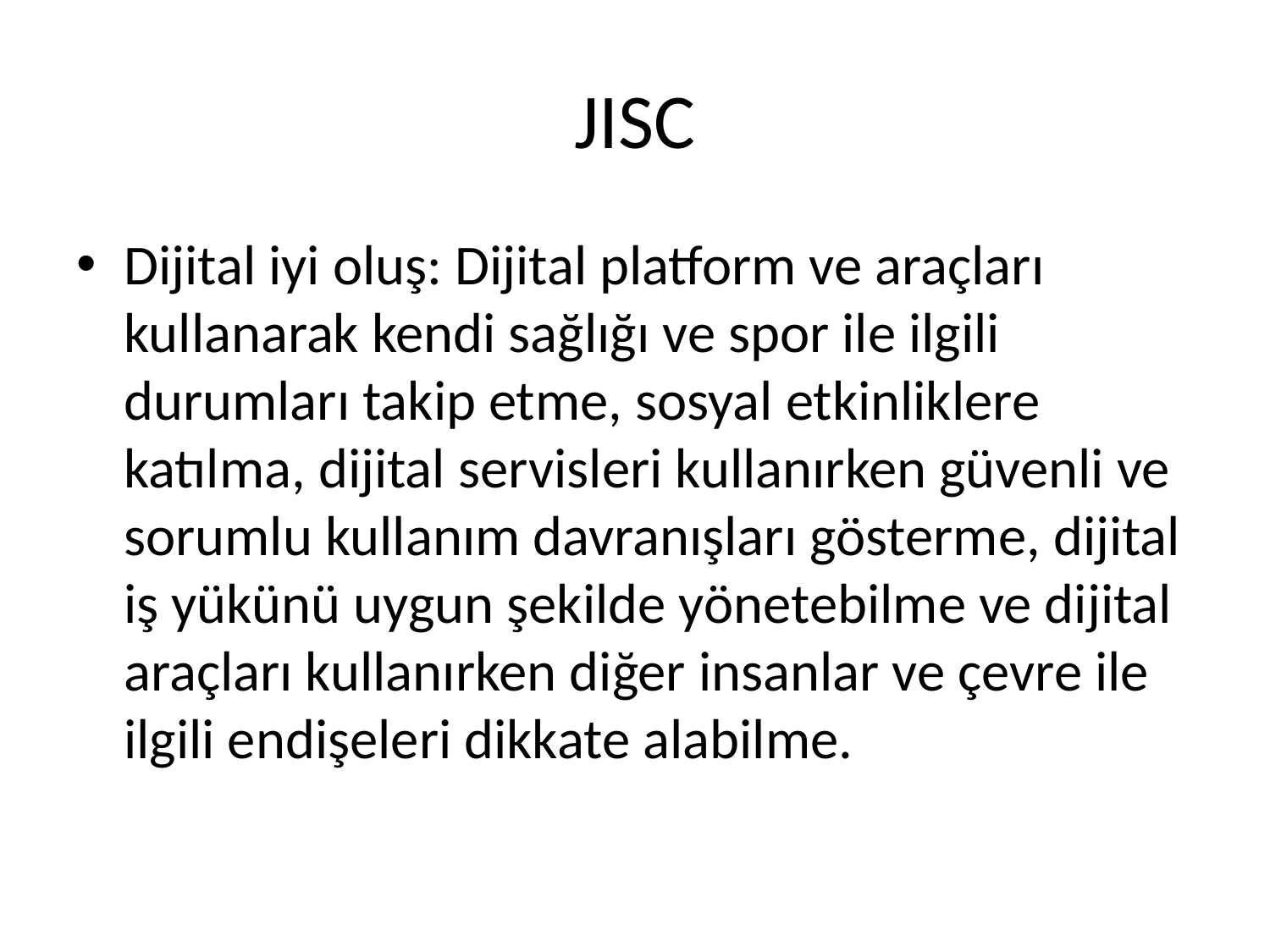

# JISC
Dijital iyi oluş: Dijital platform ve araçları kullanarak kendi sağlığı ve spor ile ilgili durumları takip etme, sosyal etkinliklere katılma, dijital servisleri kullanırken güvenli ve sorumlu kullanım davranışları gösterme, dijital iş yükünü uygun şekilde yönetebilme ve dijital araçları kullanırken diğer insanlar ve çevre ile ilgili endişeleri dikkate alabilme.